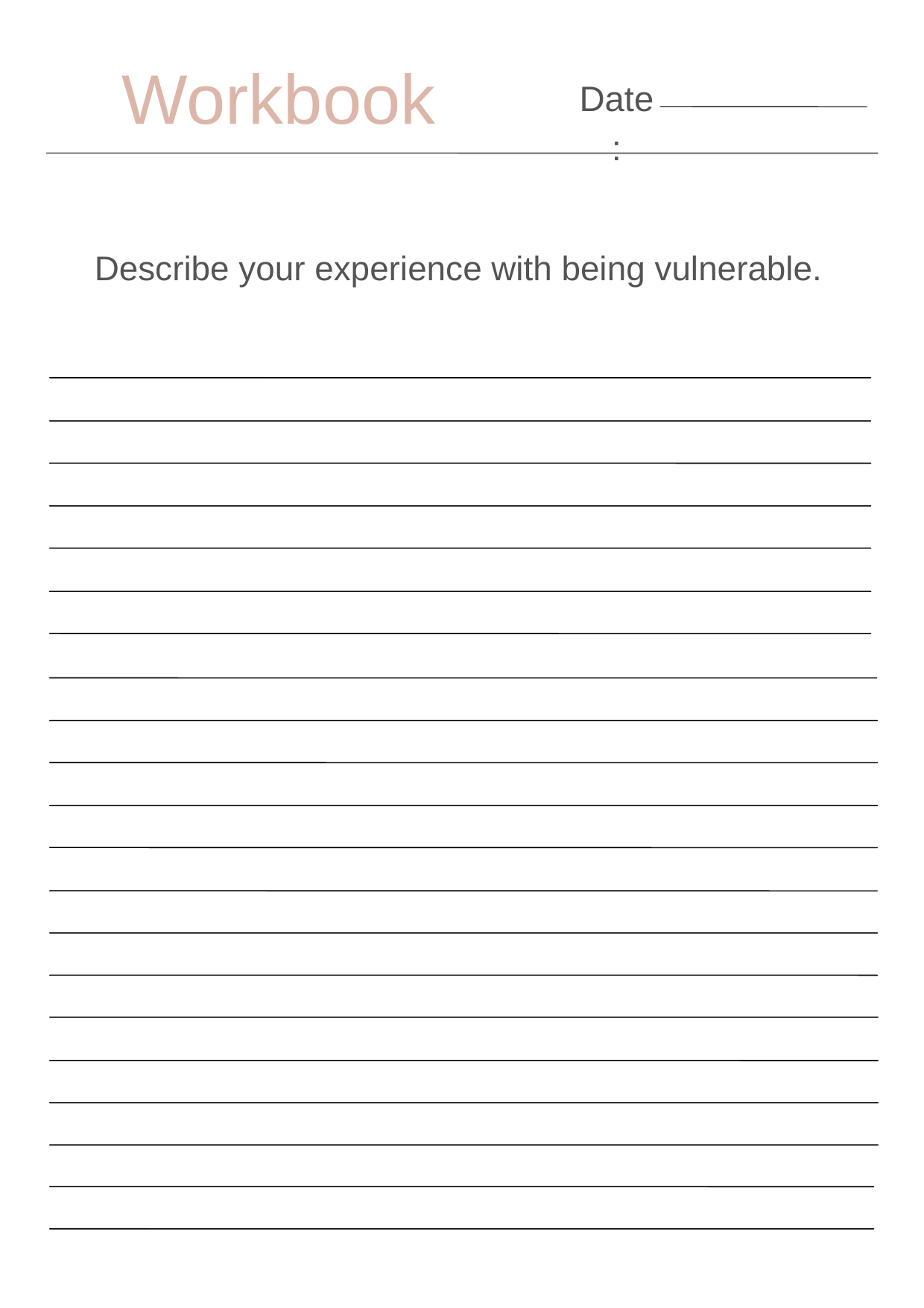

Workbook
Date:

Describe your experience with being vulnerable.